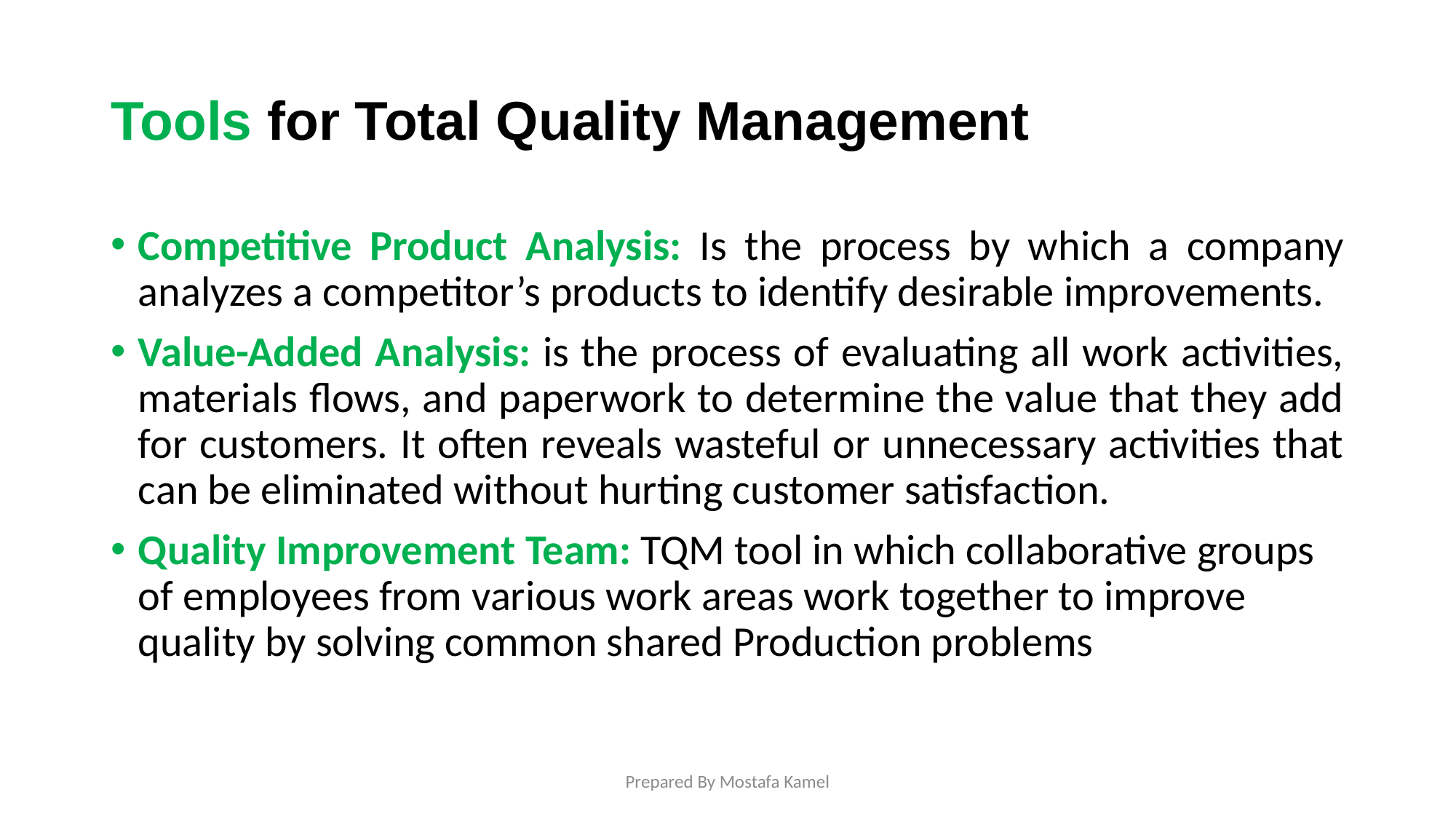

# Tools for Total Quality Management
Competitive Product Analysis: Is the process by which a company analyzes a competitor’s products to identify desirable improvements.
Value-Added Analysis: is the process of evaluating all work activities, materials flows, and paperwork to determine the value that they add for customers. It often reveals wasteful or unnecessary activities that can be eliminated without hurting customer satisfaction.
Quality Improvement Team: TQM tool in which collaborative groups of employees from various work areas work together to improve quality by solving common shared Production problems

Prepared By Mostafa Kamel